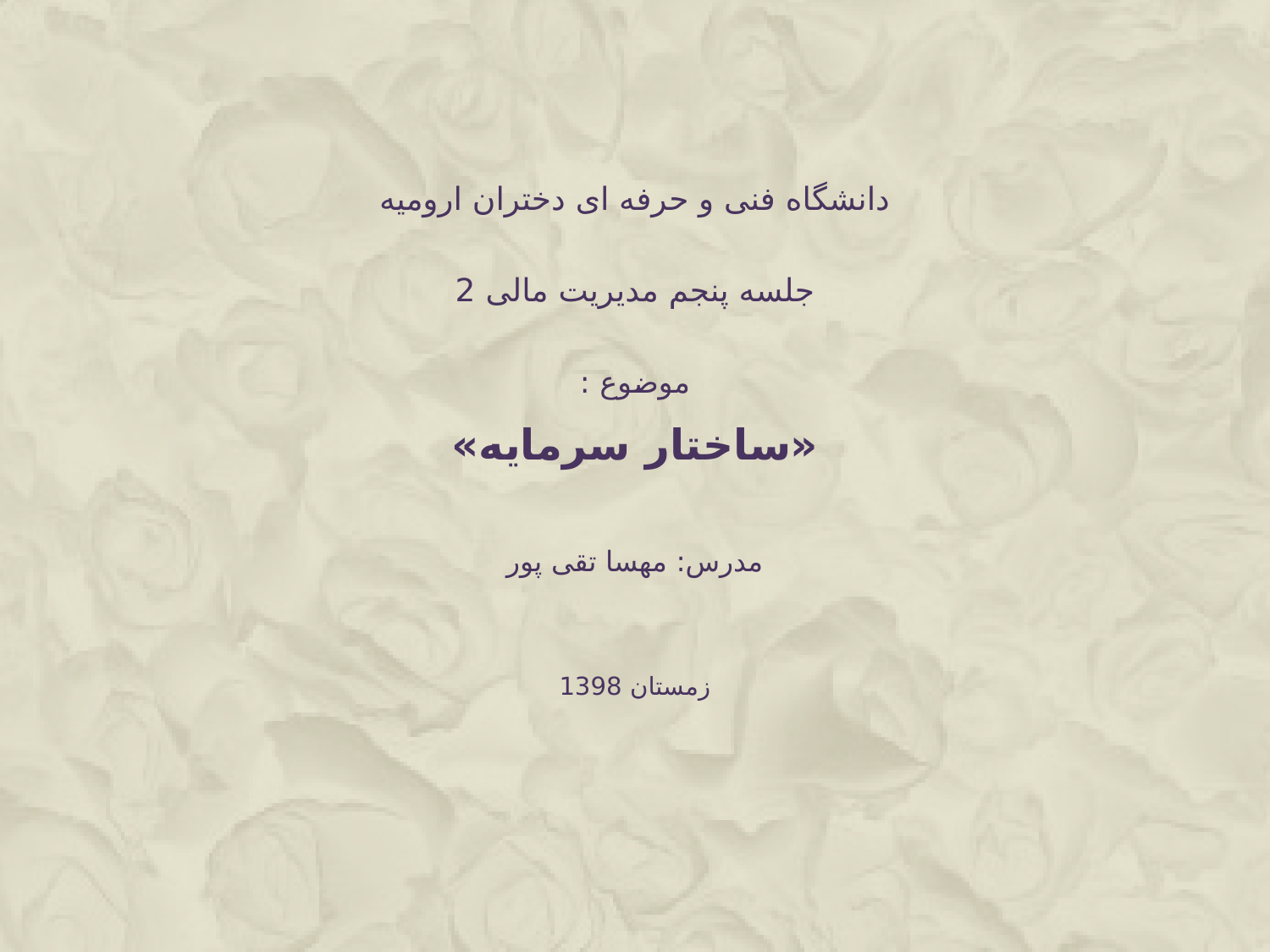

دانشگاه فنی و حرفه ای دختران ارومیه

جلسه پنجم مدیریت مالی 2

موضوع :
«ساختار سرمایه»

مدرس: مهسا تقی پور

زمستان 1398